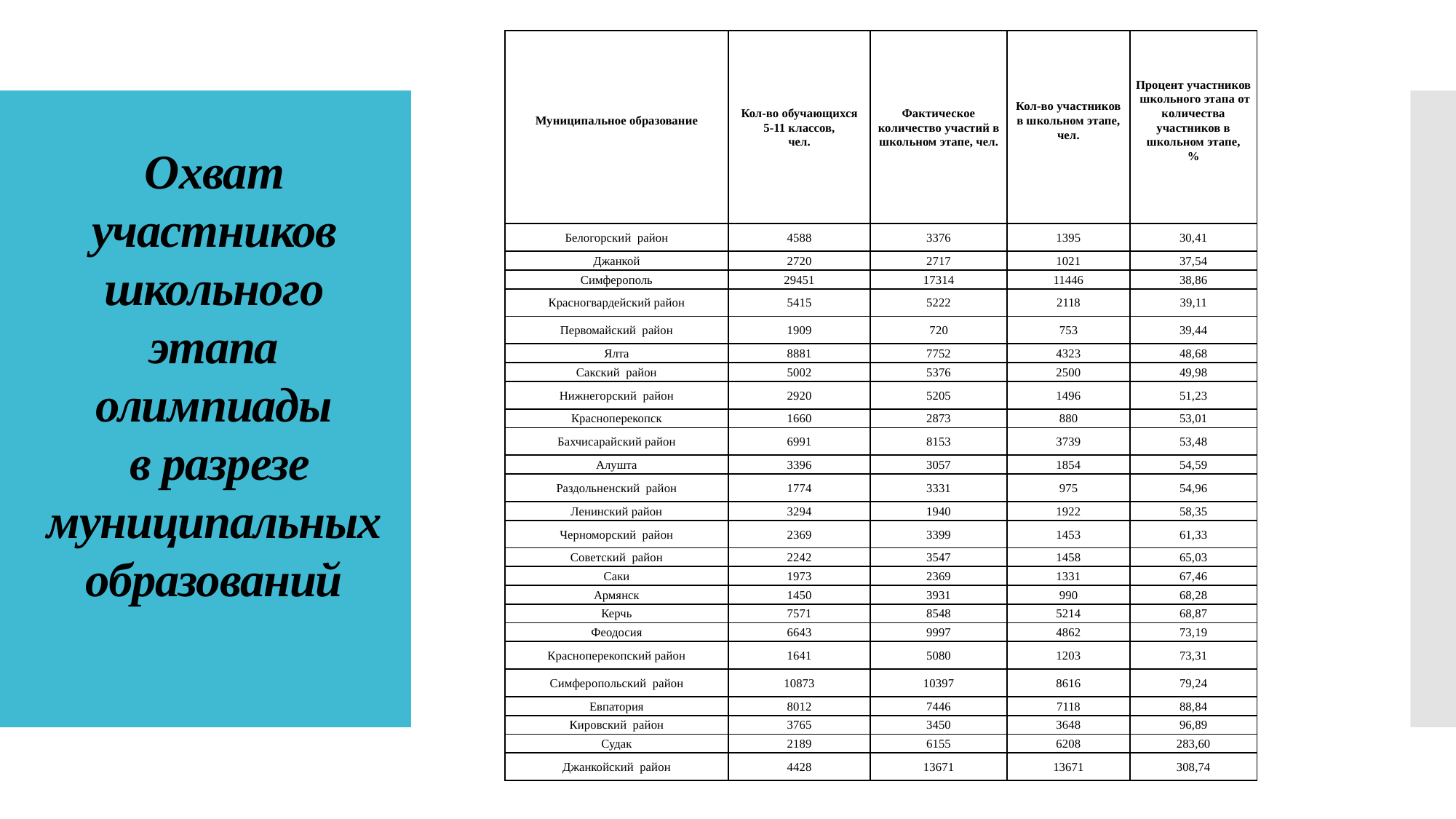

| Муниципальное образование | Кол-во обучающихся 5-11 классов, чел. | Фактическое количество участий в школьном этапе, чел. | Кол-во участников в школьном этапе, чел. | Процент участников школьного этапа от количества участников в школьном этапе, % |
| --- | --- | --- | --- | --- |
| Белогорский район | 4588 | 3376 | 1395 | 30,41 |
| Джанкой | 2720 | 2717 | 1021 | 37,54 |
| Симферополь | 29451 | 17314 | 11446 | 38,86 |
| Красногвардейский район | 5415 | 5222 | 2118 | 39,11 |
| Первомайский район | 1909 | 720 | 753 | 39,44 |
| Ялта | 8881 | 7752 | 4323 | 48,68 |
| Сакский район | 5002 | 5376 | 2500 | 49,98 |
| Нижнегорский район | 2920 | 5205 | 1496 | 51,23 |
| Красноперекопск | 1660 | 2873 | 880 | 53,01 |
| Бахчисарайский район | 6991 | 8153 | 3739 | 53,48 |
| Алушта | 3396 | 3057 | 1854 | 54,59 |
| Раздольненский район | 1774 | 3331 | 975 | 54,96 |
| Ленинский район | 3294 | 1940 | 1922 | 58,35 |
| Черноморский район | 2369 | 3399 | 1453 | 61,33 |
| Советский район | 2242 | 3547 | 1458 | 65,03 |
| Саки | 1973 | 2369 | 1331 | 67,46 |
| Армянск | 1450 | 3931 | 990 | 68,28 |
| Керчь | 7571 | 8548 | 5214 | 68,87 |
| Феодосия | 6643 | 9997 | 4862 | 73,19 |
| Красноперекопский район | 1641 | 5080 | 1203 | 73,31 |
| Симферопольский район | 10873 | 10397 | 8616 | 79,24 |
| Евпатория | 8012 | 7446 | 7118 | 88,84 |
| Кировский район | 3765 | 3450 | 3648 | 96,89 |
| Судак | 2189 | 6155 | 6208 | 283,60 |
| Джанкойский район | 4428 | 13671 | 13671 | 308,74 |
# Охват участников школьного этапа олимпиады в разрезе муниципальных образований